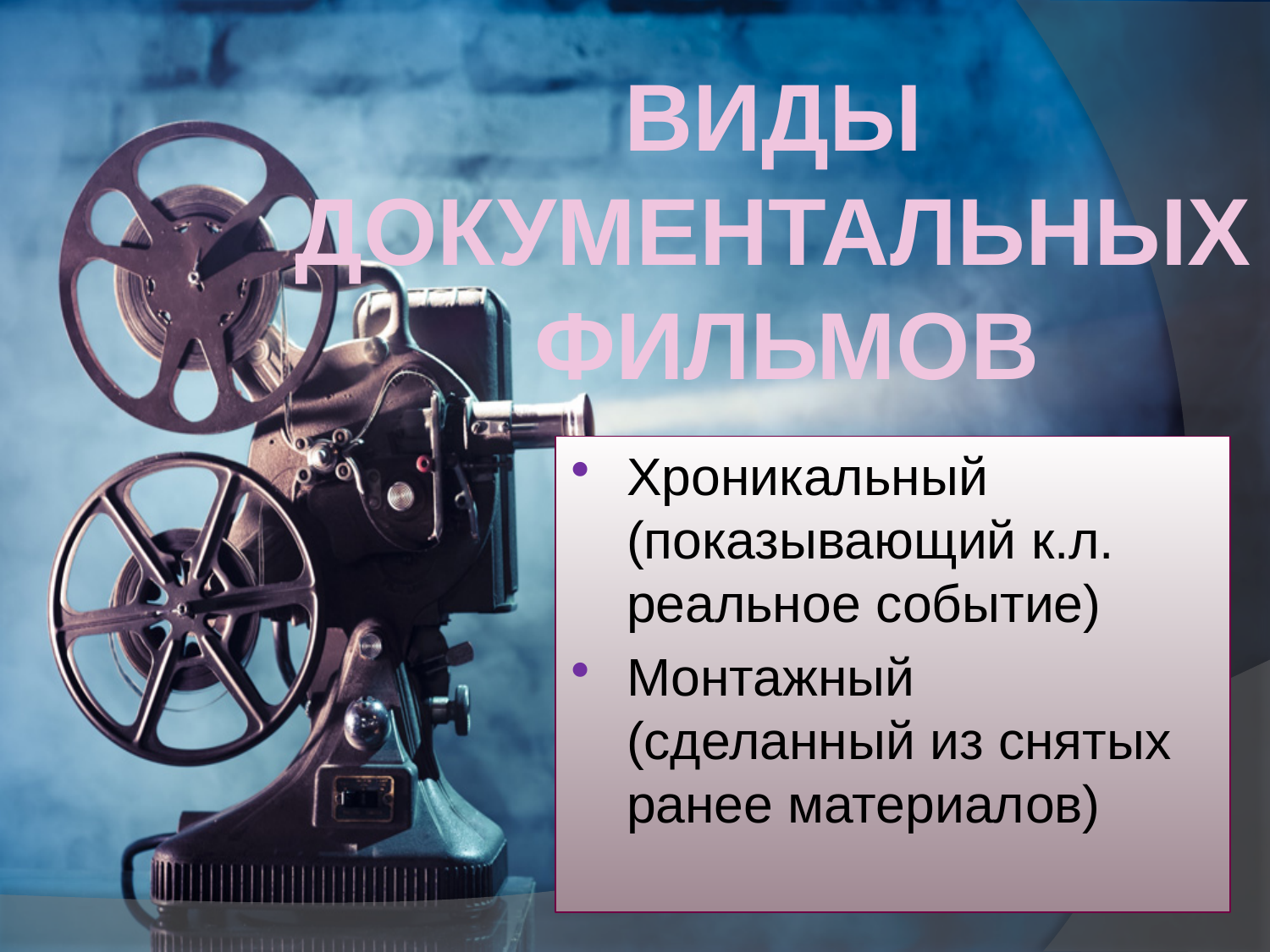

Виды
документальных
фильмов
Хроникальный (показывающий к.л. реальное событие)
Монтажный (сделанный из снятых ранее материалов)